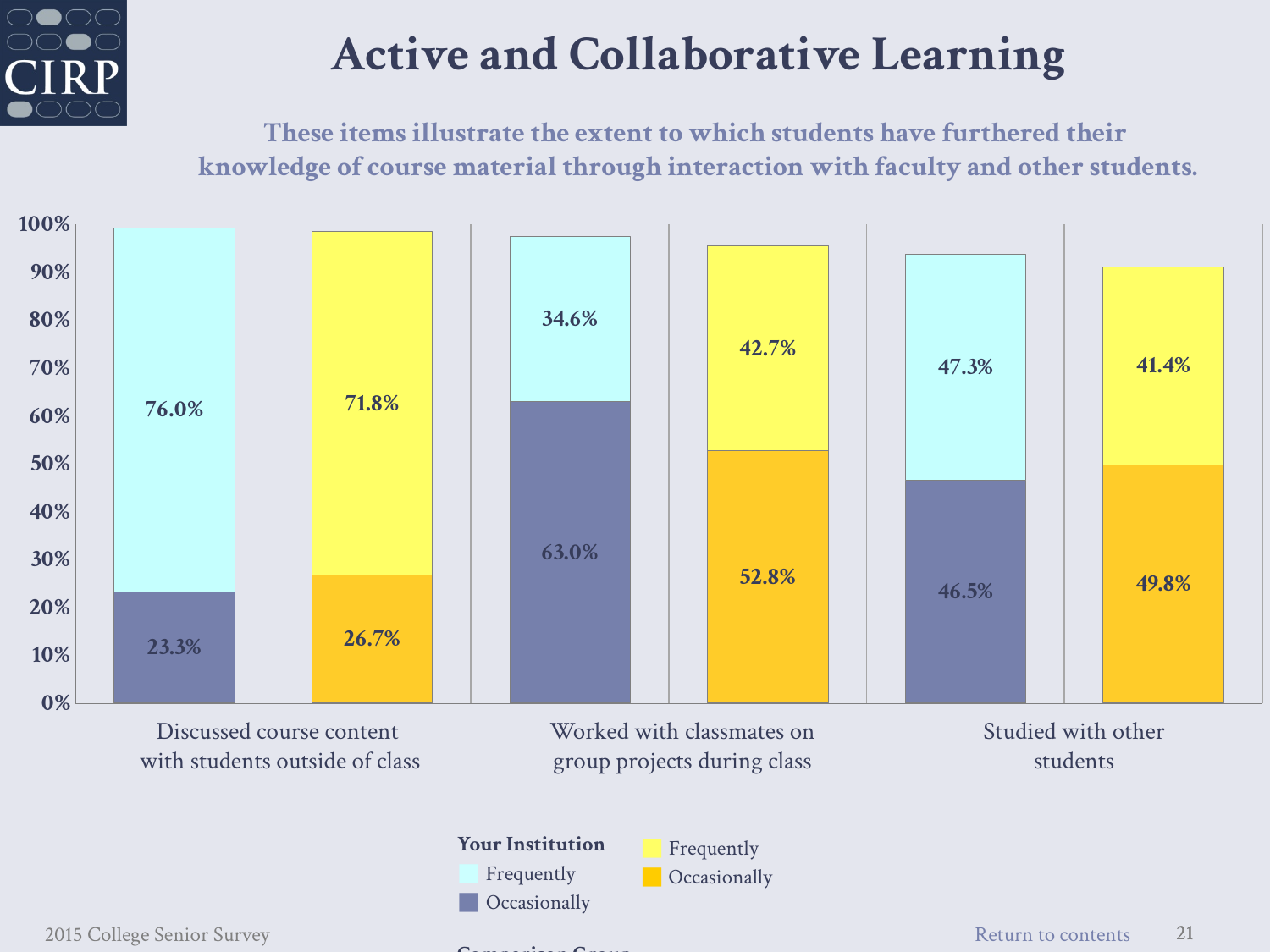

Active and Collaborative Learning
These items illustrate the extent to which students have furthered their
knowledge of course material through interaction with faculty and other students.

### Chart

| Category | occasionally | frequently |
|---|---|---|
| Discussed course content with students outside of class | 0.233 | 0.76 |
| comp | 0.267 | 0.718 |
| Worked with classmates on group projects during class
 | 0.63 | 0.346 |
| comp | 0.528 | 0.427 |
| Studied with other students | 0.465 | 0.473 |
| comp | 0.498 | 0.414 |
Discussed course content
with students outside of class
Worked with classmates on group projects during class
Studied with other students
Your Institution
■ Frequently
■ Occasionally

Comparison Group
■ Frequently
■ Occasionally

2015 College Senior Survey
21
21